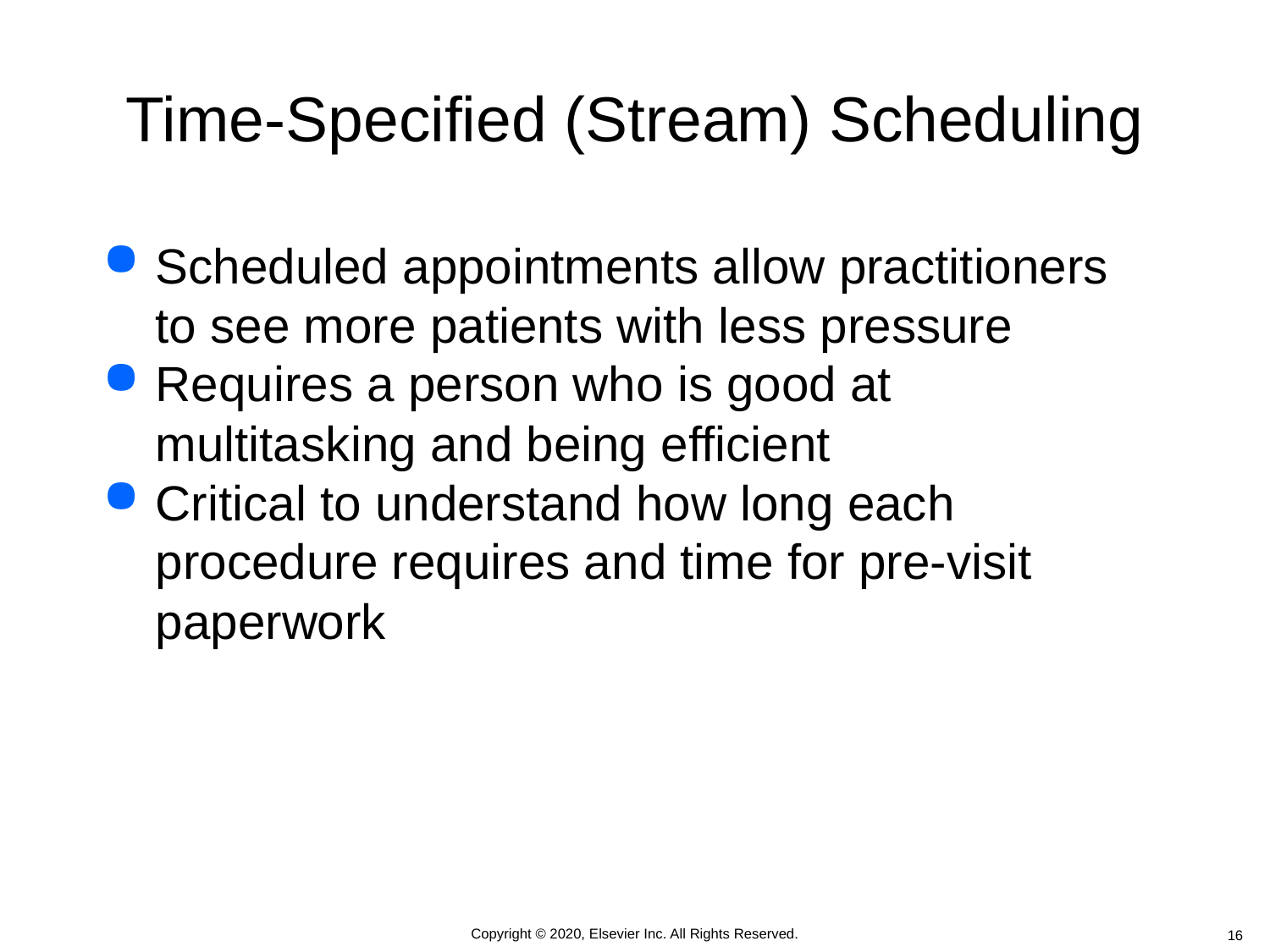

# Time-Specified (Stream) Scheduling
Scheduled appointments allow practitioners to see more patients with less pressure
Requires a person who is good at multitasking and being efficient
Critical to understand how long each procedure requires and time for pre-visit paperwork

 16